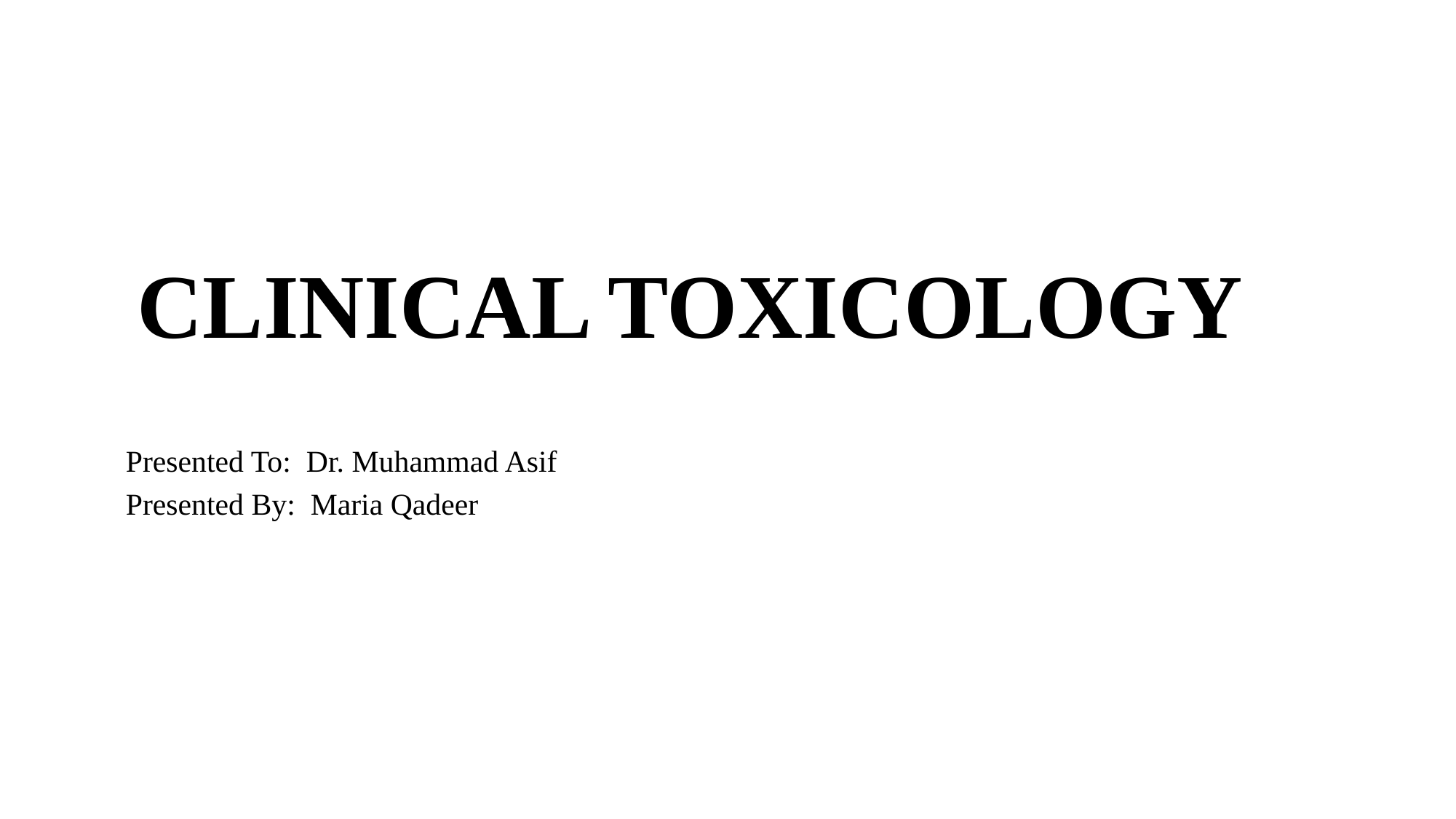

# Clinical Toxicology
Presented To:  Dr. Muhammad Asif
Presented By:  Maria Qadeer